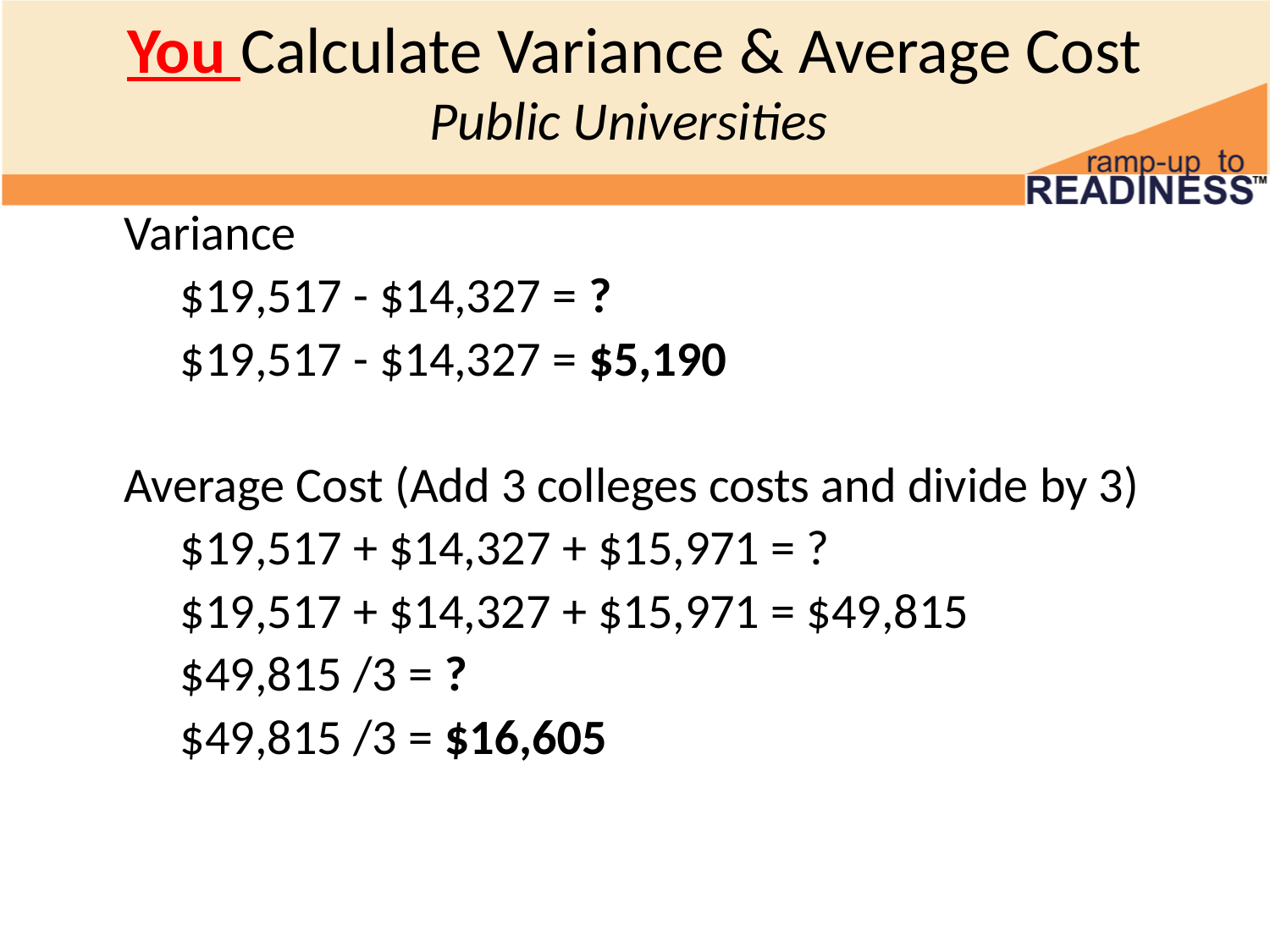

# You Calculate Variance & Average Cost Public Universities
Variance
$19,517 - $14,327 = ?
$19,517 - $14,327 = $5,190

Average Cost (Add 3 colleges costs and divide by 3)
$19,517 + $14,327 + $15,971 = ?
$19,517 + $14,327 + $15,971 = $49,815
$49,815 /3 = ?
$49,815 /3 = $16,605